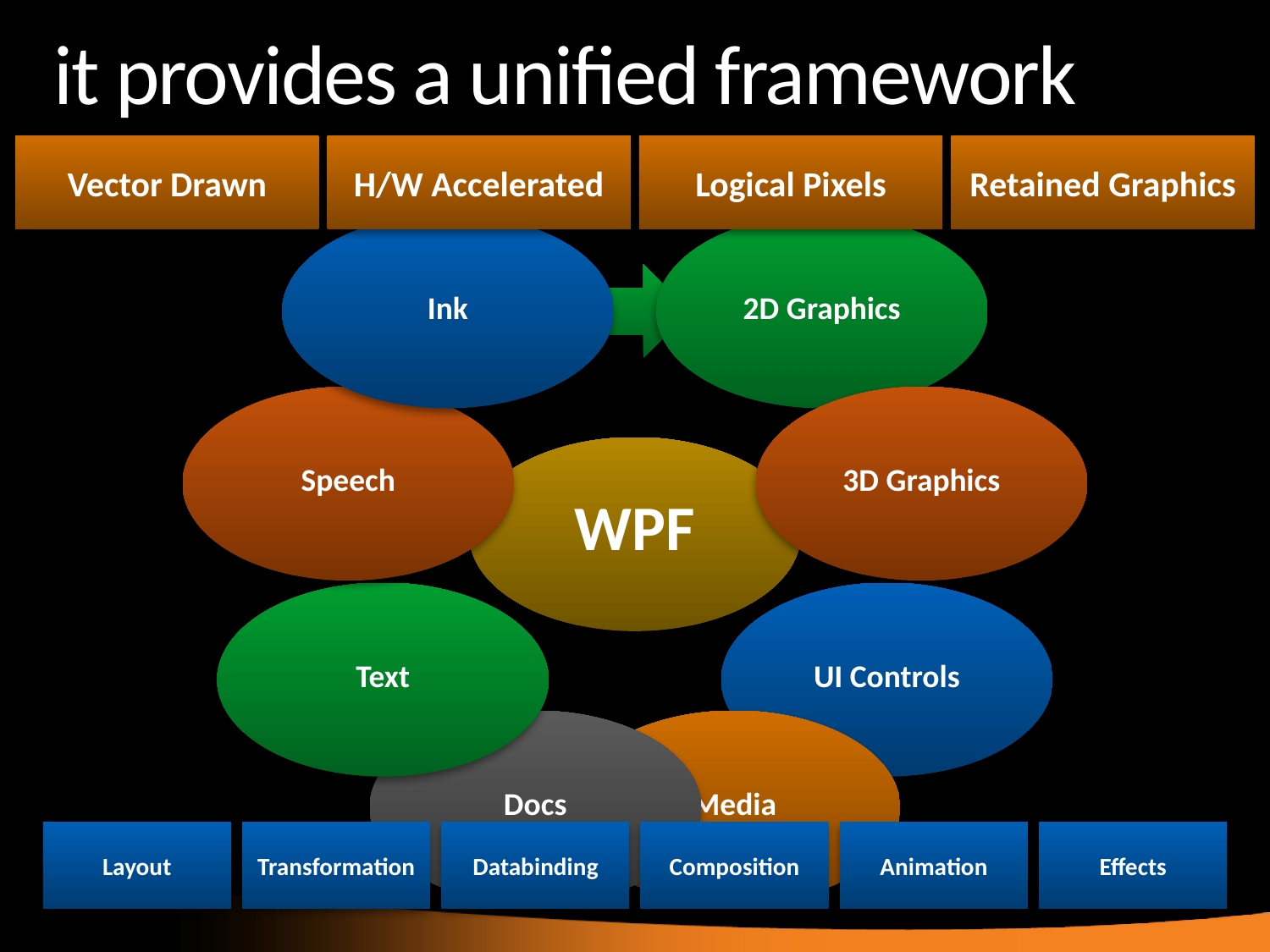

# it provides a unified framework
Vector Drawn
H/W Accelerated
Logical Pixels
Retained Graphics
WPF
2D Graphics
3D Graphics
Media
Text
Speech
Ink
Docs
UI Controls
Layout
Transformation
Databinding
Composition
Animation
Effects